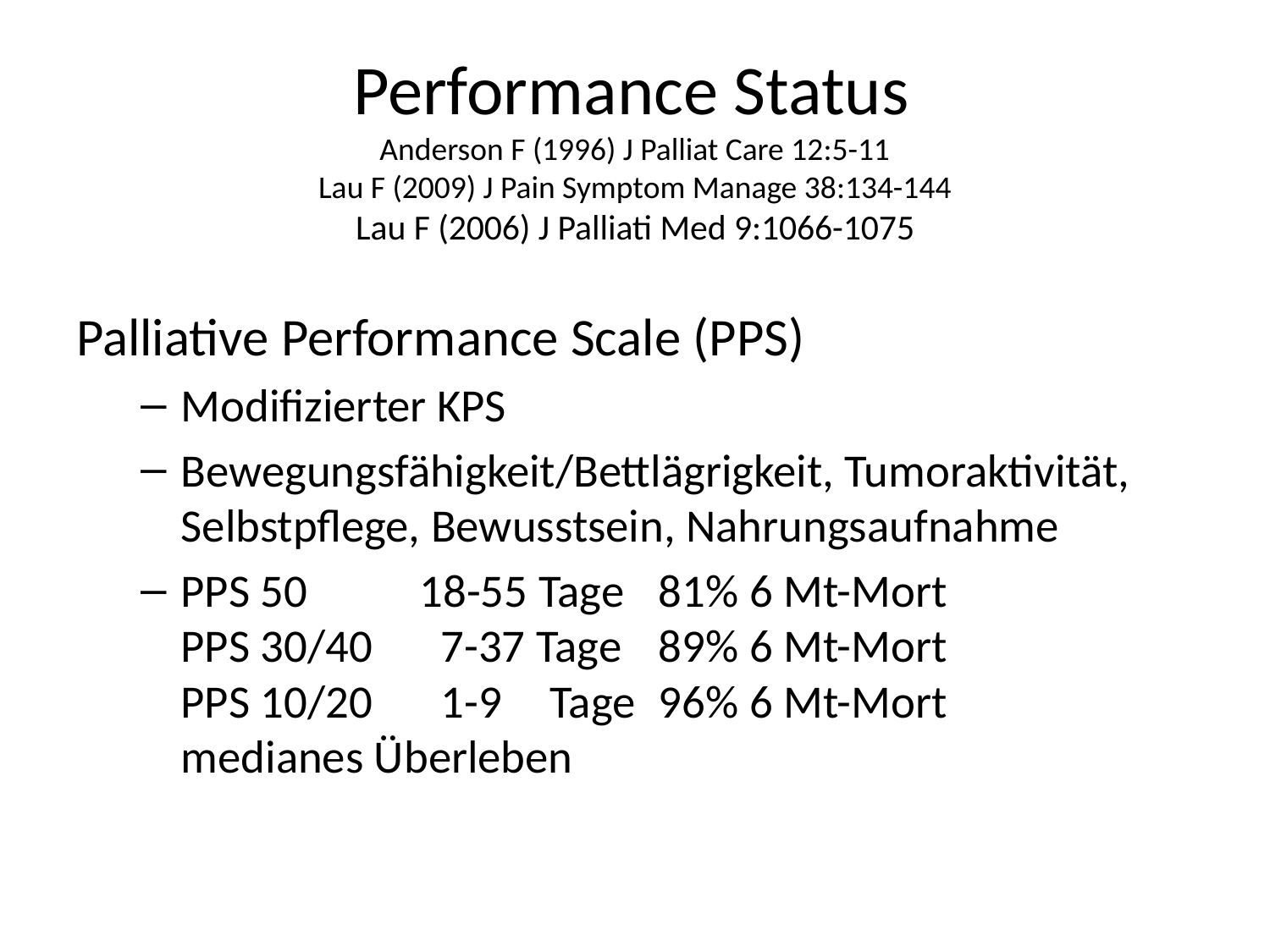

# Performance Status Anderson F (1996) J Palliat Care 12:5-11 Lau F (2009) J Pain Symptom Manage 38:134-144 Lau F (2006) J Palliati Med 9:1066-1075
Palliative Performance Scale (PPS)
Modifizierter KPS
Bewegungsfähigkeit/Bettlägrigkeit, Tumoraktivität, Selbstpflege, Bewusstsein, Nahrungsaufnahme
PPS 50		18-55 Tage  			81% 6 Mt-Mort
PPS 30/40	  7-37 Tage			89% 6 Mt-Mort
PPS 10/20	  1-9	 Tage			96% 6 Mt-Mort
medianes Überleben